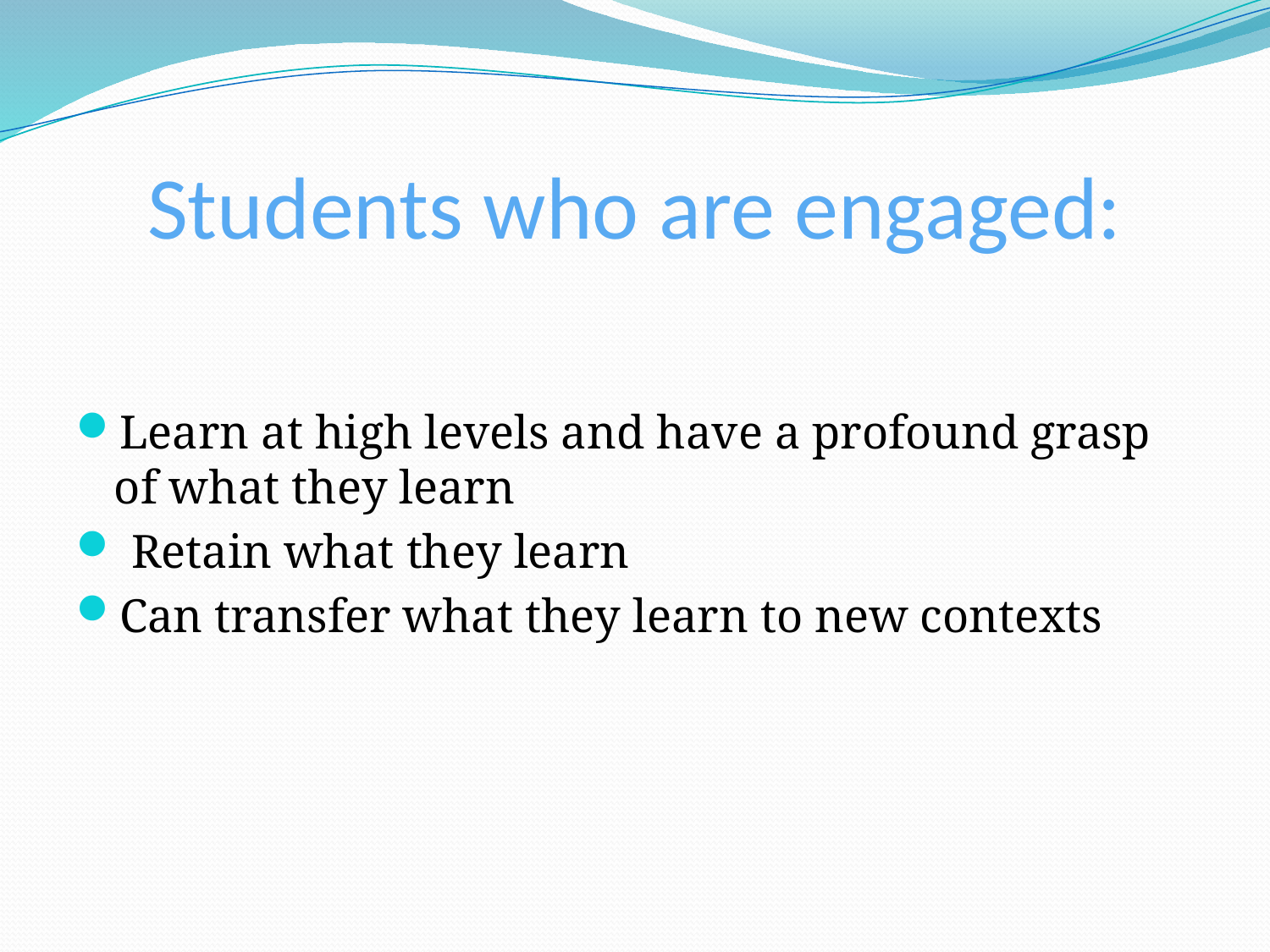

# Students who are engaged:

Learn at high levels and have a profound grasp of what they learn
 Retain what they learn
Can transfer what they learn to new contexts